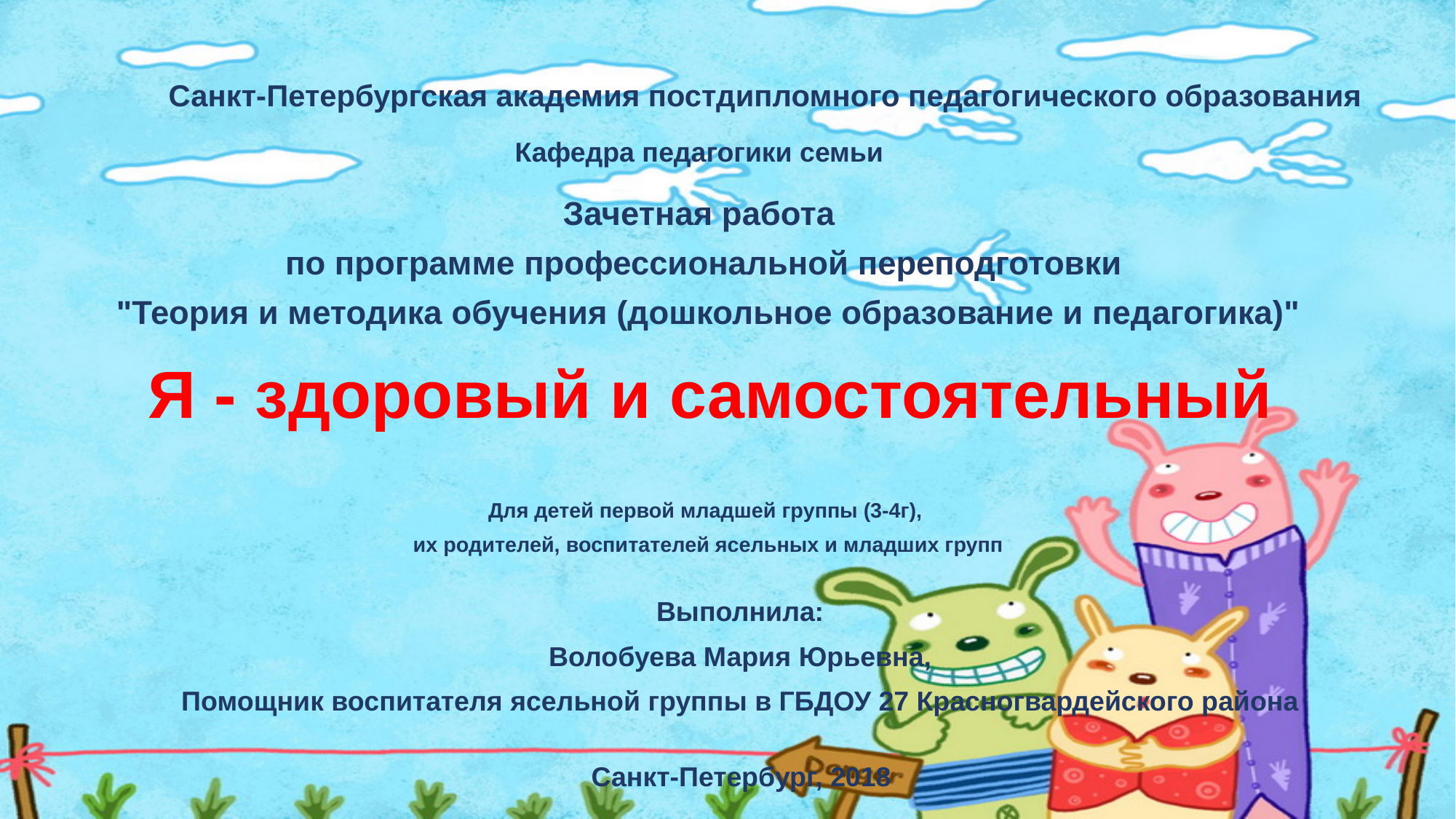

# Санкт-Петербургская академия постдипломного педагогического образования
Кафедра педагогики семьи
Зачетная работа
по программе профессиональной переподготовки
 "Теория и методика обучения (дошкольное образование и педагогика)"
Я - здоровый и самостоятельный
Для детей первой младшей группы (3-4г),
 их родителей, воспитателей ясельных и младших групп
Выполнила:
Волобуева Мария Юрьевна,
Помощник воспитателя ясельной группы в ГБДОУ 27 Красногвардейского района

Санкт-Петербург, 2018